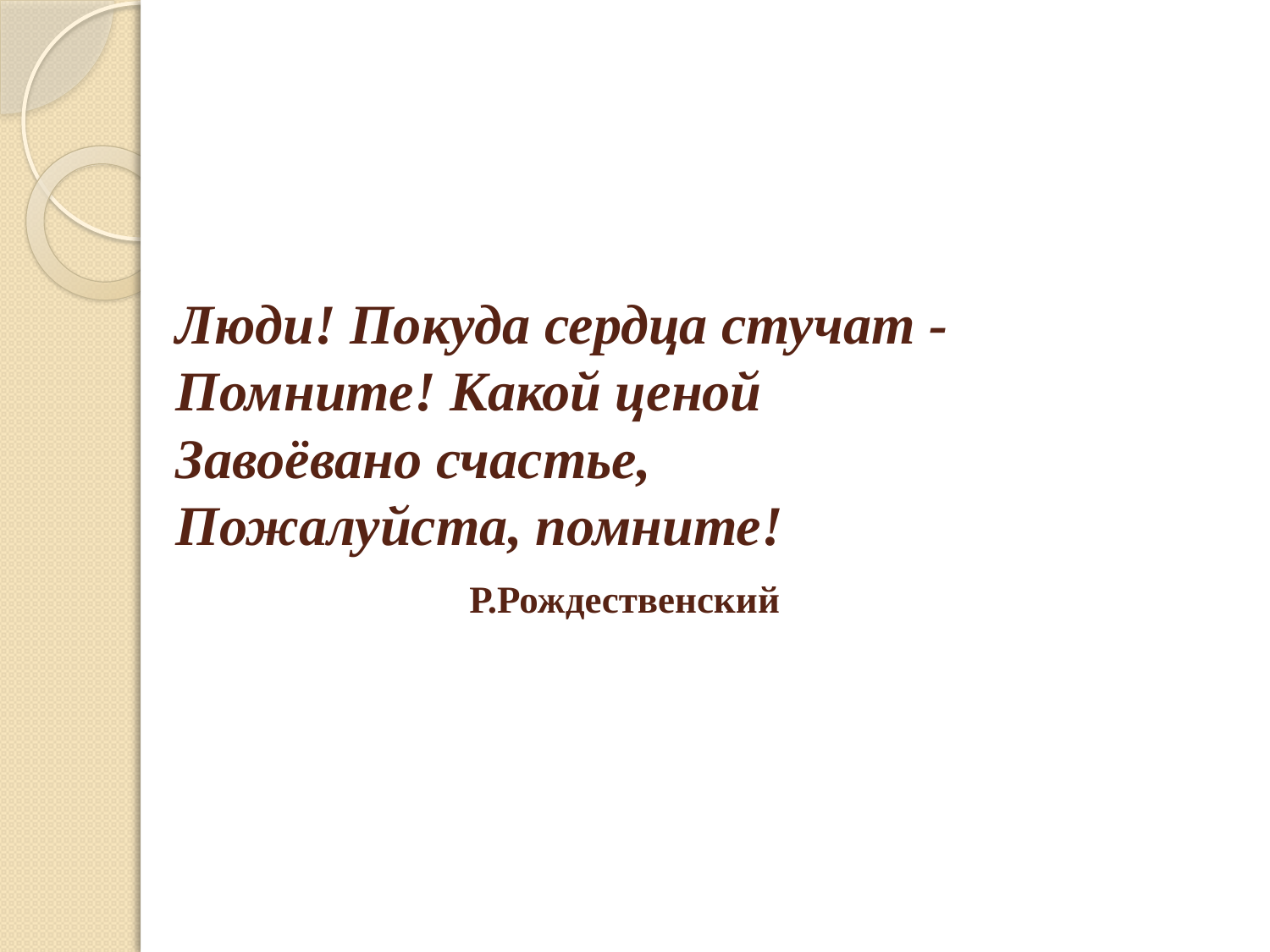

# Люди! Покуда сердца стучат - Помните! Какой ценой Завоёвано счастье, Пожалуйста, помните! Р.Рождественский